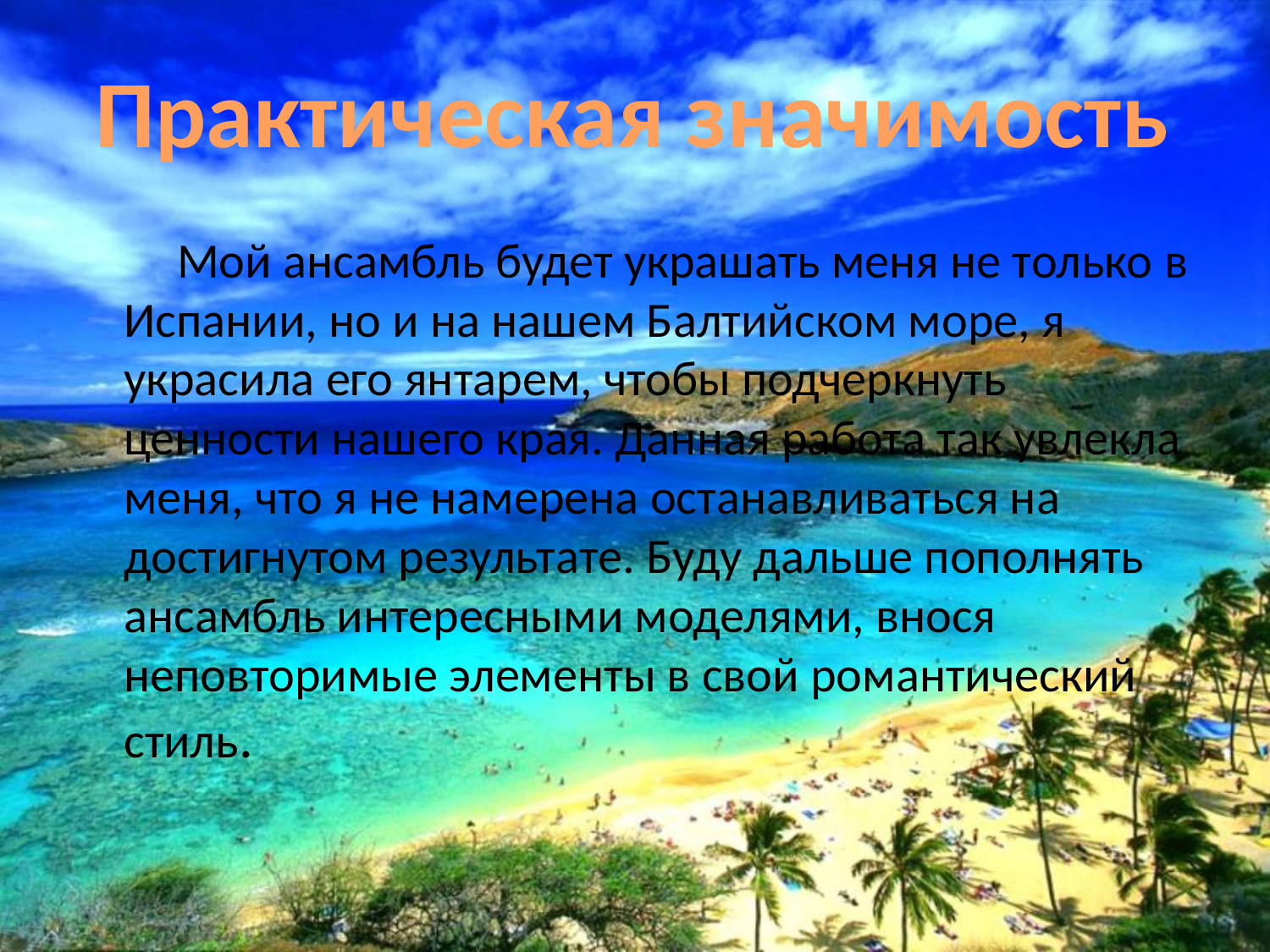

Практическая значимость
         Мой ансамбль будет украшать меня не только в Испании, но и на нашем Балтийском море, я украсила его янтарем, чтобы подчеркнуть ценности нашего края. Данная работа так увлекла меня, что я не намерена останавливаться на достигнутом результате. Буду дальше пополнять ансамбль интересными моделями, внося неповторимые элементы в свой романтический стиль.